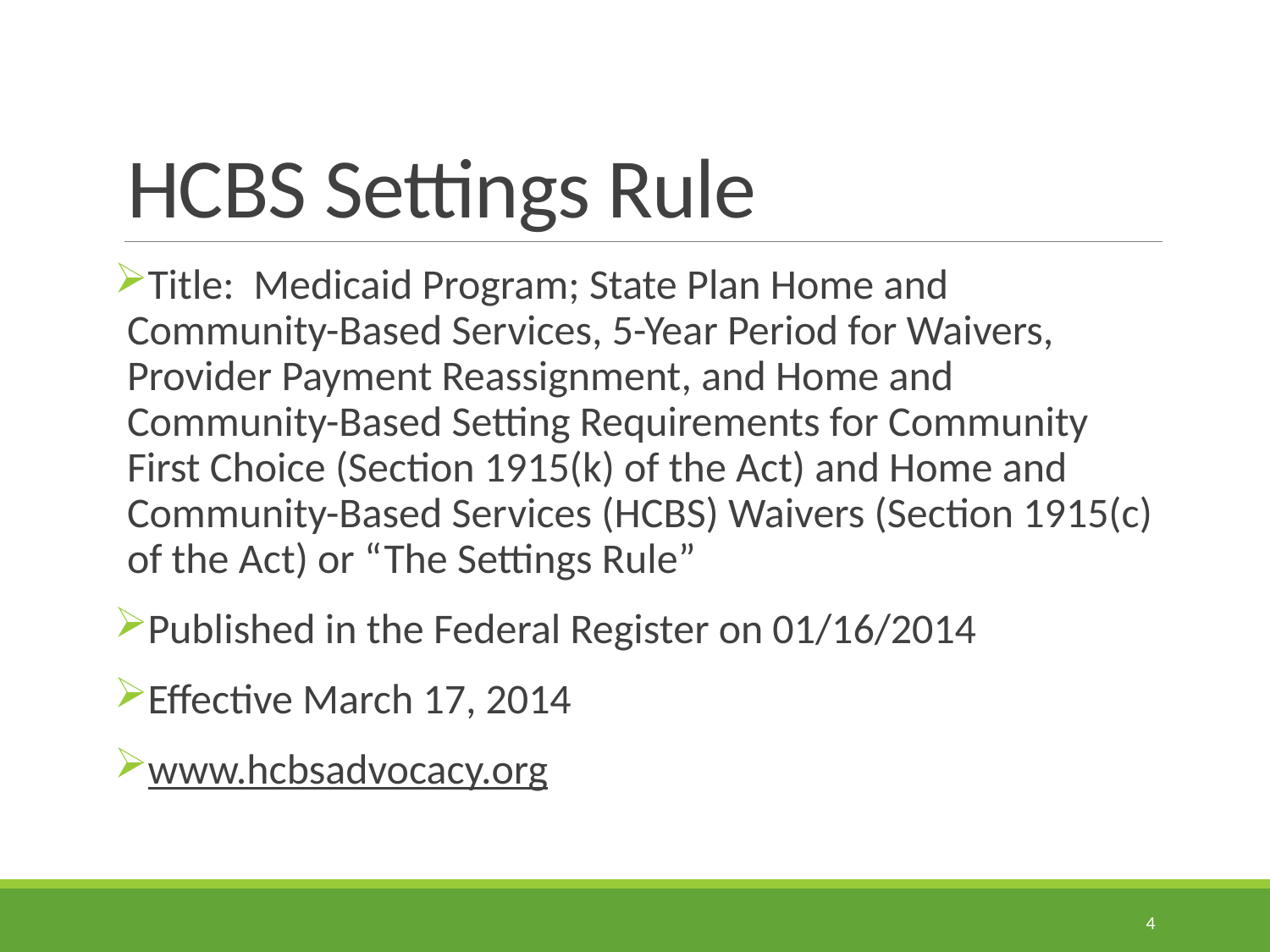

# HCBS Settings Rule
Title:  Medicaid Program; State Plan Home and Community-Based Services, 5-Year Period for Waivers, Provider Payment Reassignment, and Home and Community-Based Setting Requirements for Community First Choice (Section 1915(k) of the Act) and Home and Community-Based Services (HCBS) Waivers (Section 1915(c) of the Act) or “The Settings Rule”
Published in the Federal Register on 01/16/2014
Effective March 17, 2014
www.hcbsadvocacy.org

4